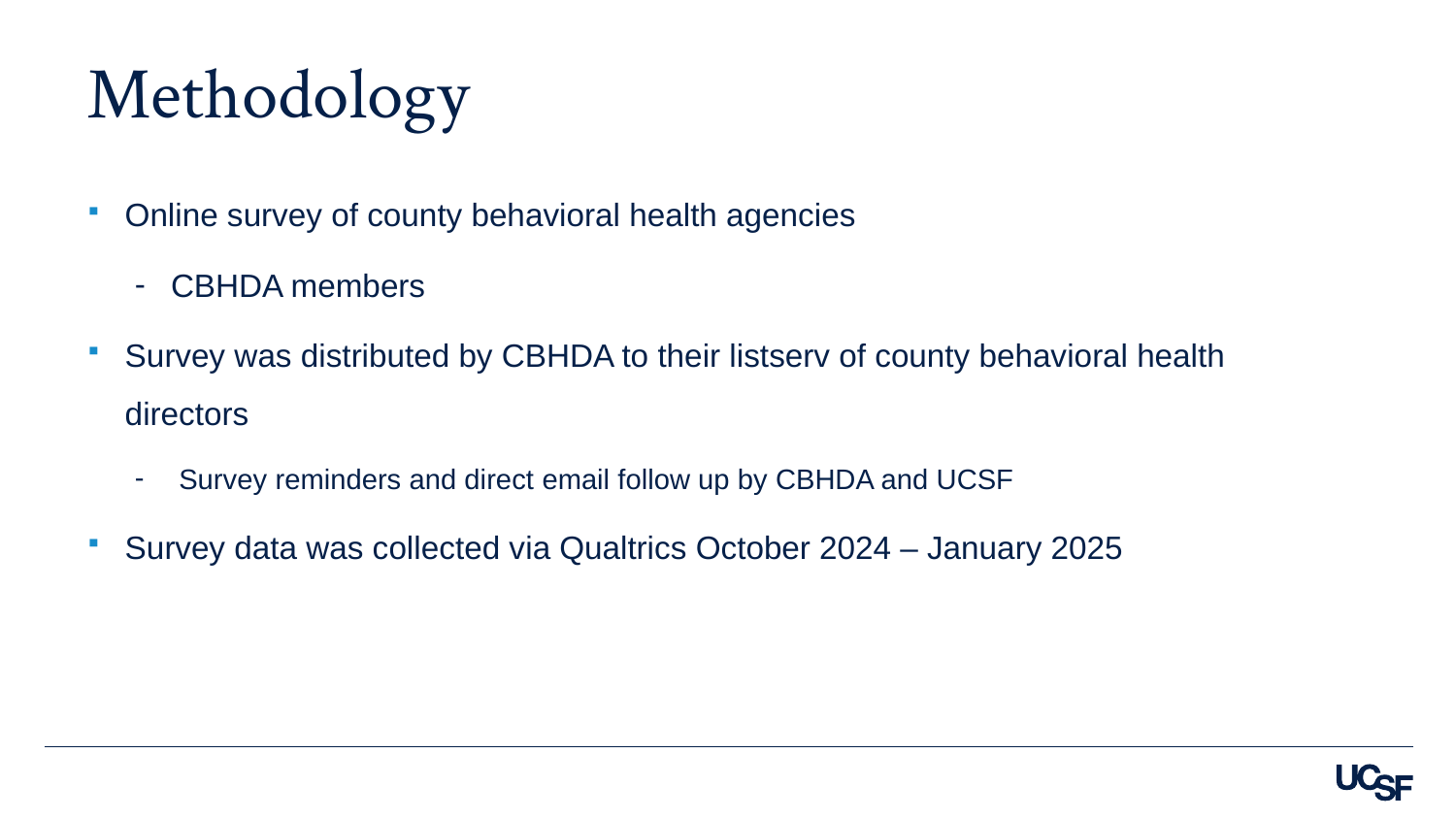

# Methodology
Online survey of county behavioral health agencies
CBHDA members
Survey was distributed by CBHDA to their listserv of county behavioral health directors
 Survey reminders and direct email follow up by CBHDA and UCSF
Survey data was collected via Qualtrics October 2024 – January 2025